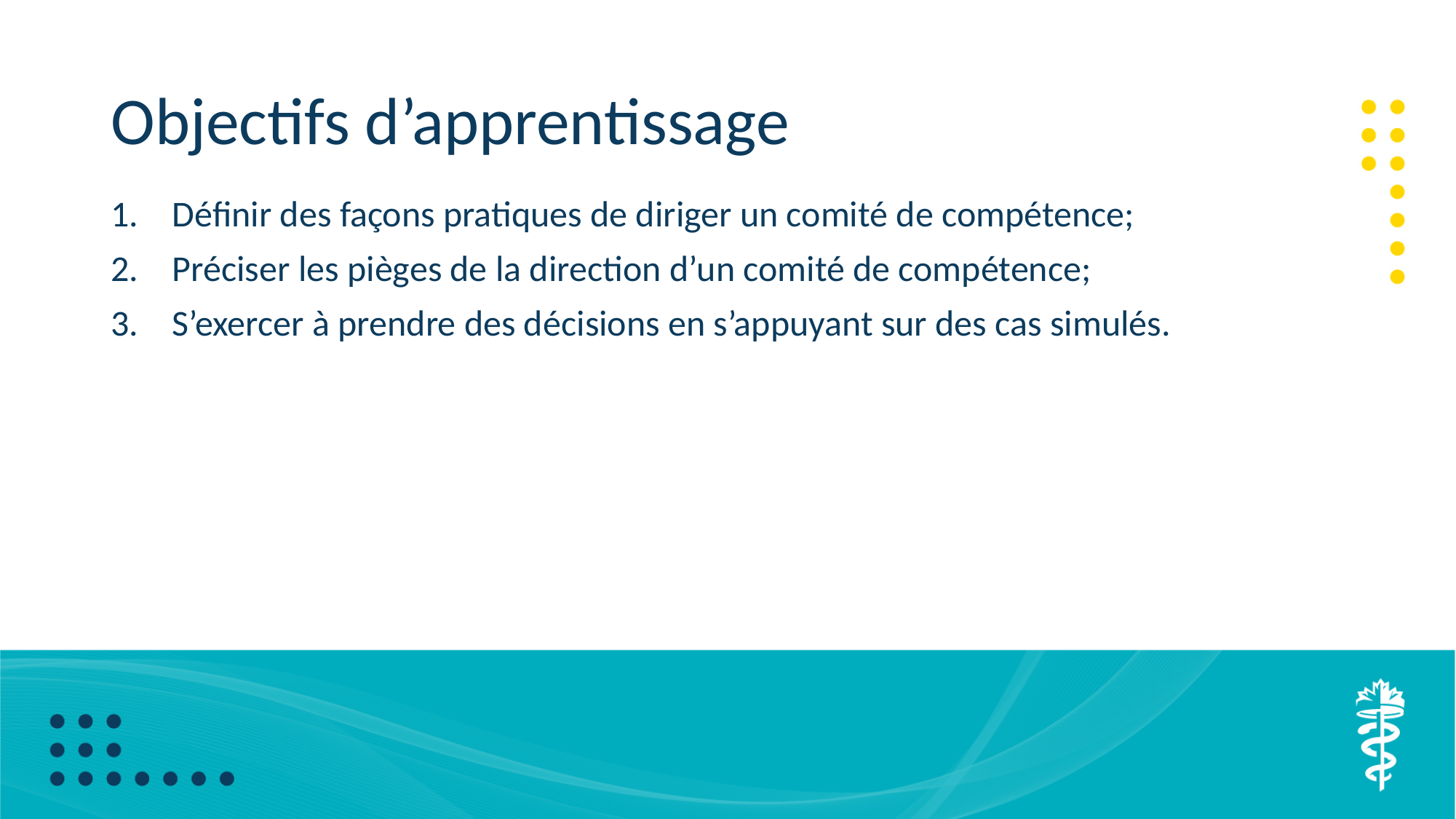

# Objectifs d’apprentissage
Définir des façons pratiques de diriger un comité de compétence;
Préciser les pièges de la direction d’un comité de compétence;
S’exercer à prendre des décisions en s’appuyant sur des cas simulés.